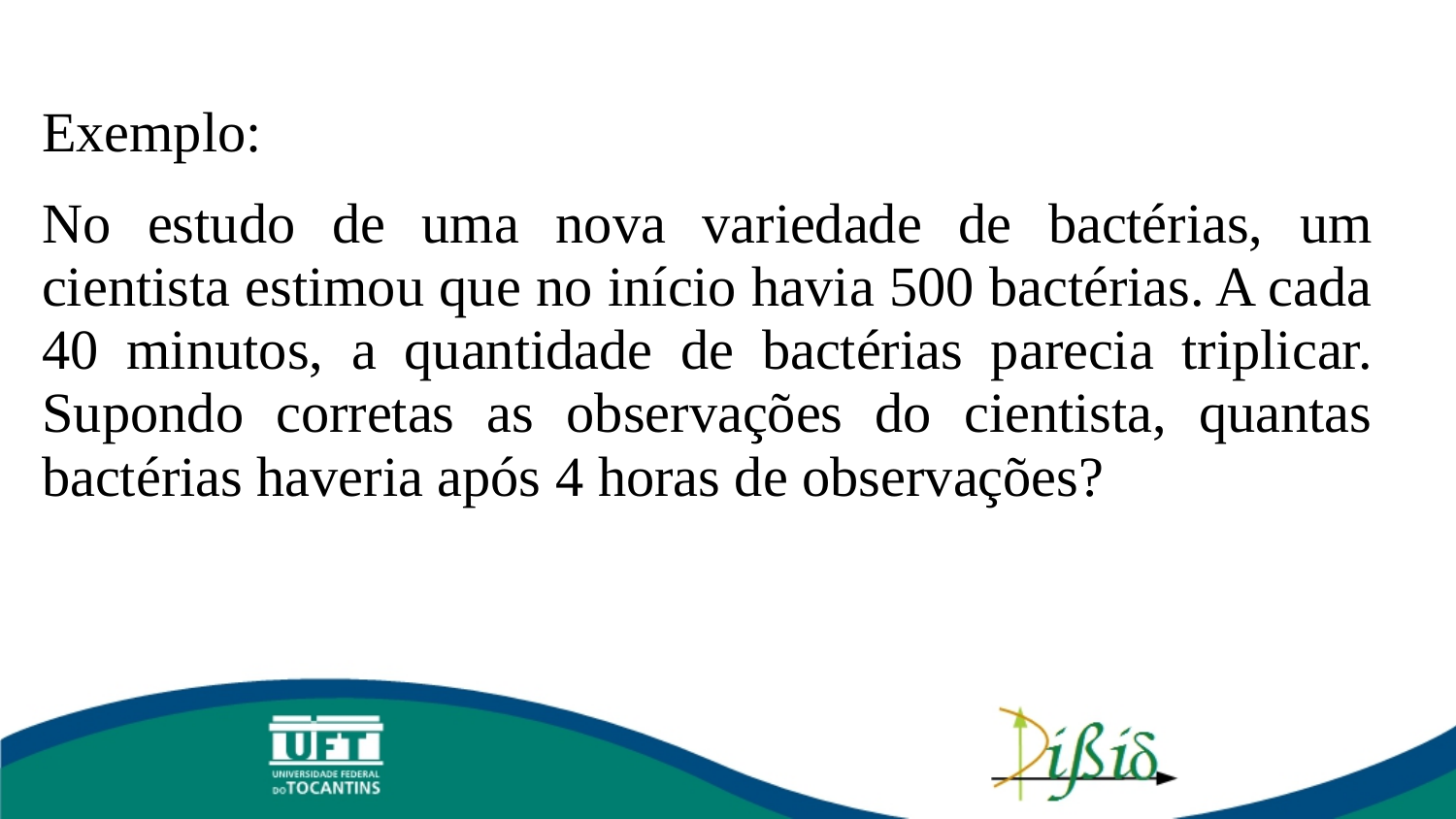

Exemplo:
No estudo de uma nova variedade de bactérias, um cientista estimou que no início havia 500 bactérias. A cada 40 minutos, a quantidade de bactérias parecia triplicar. Supondo corretas as observações do cientista, quantas bactérias haveria após 4 horas de observações?